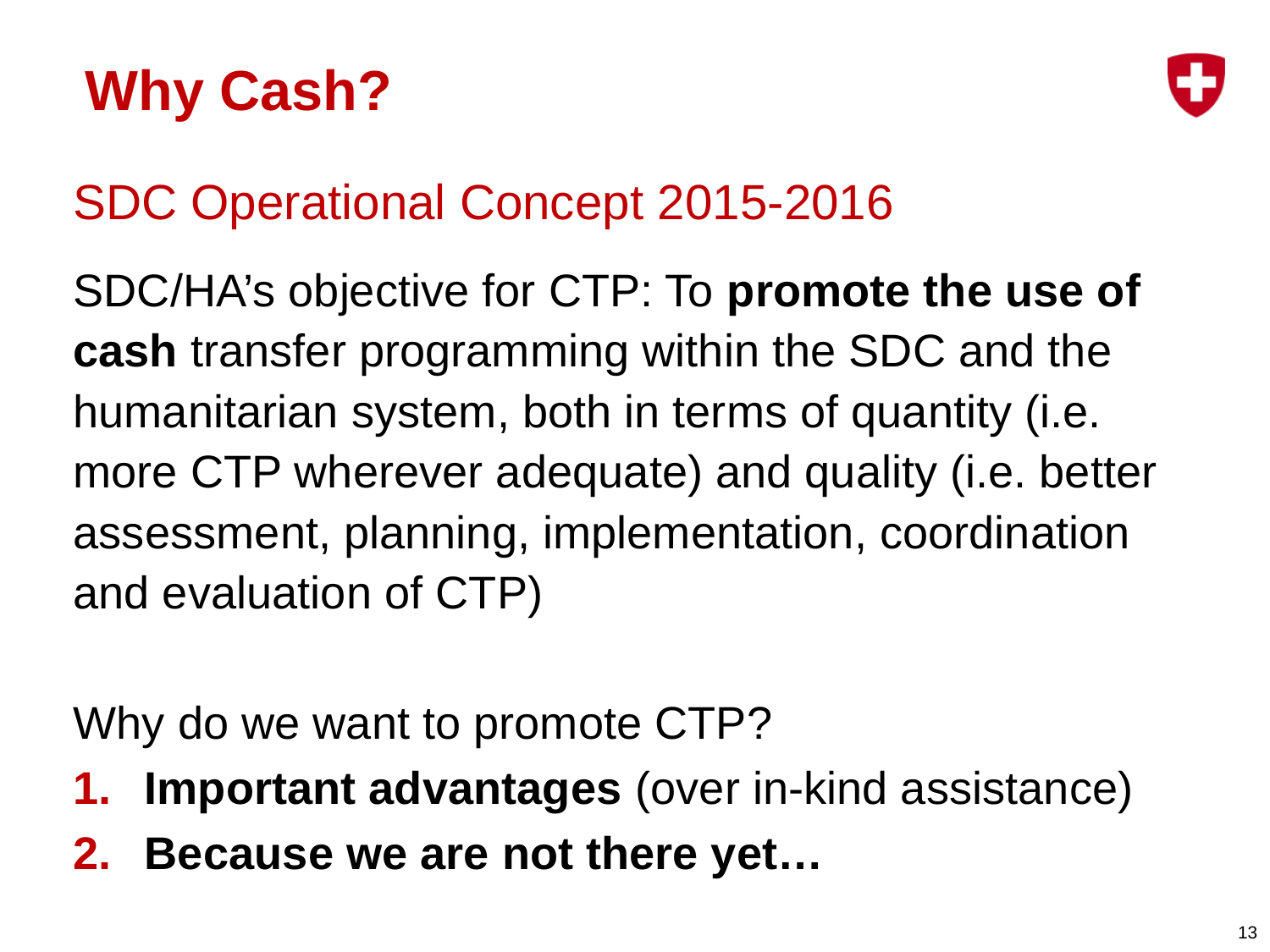

# Why Cash?
SDC Operational Concept 2015-2016
SDC/HA’s objective for CTP: To promote the use of cash transfer programming within the SDC and the humanitarian system, both in terms of quantity (i.e. more CTP wherever adequate) and quality (i.e. better assessment, planning, implementation, coordination and evaluation of CTP)

Why do we want to promote CTP?
Important advantages (over in-kind assistance)
Because we are not there yet…

13